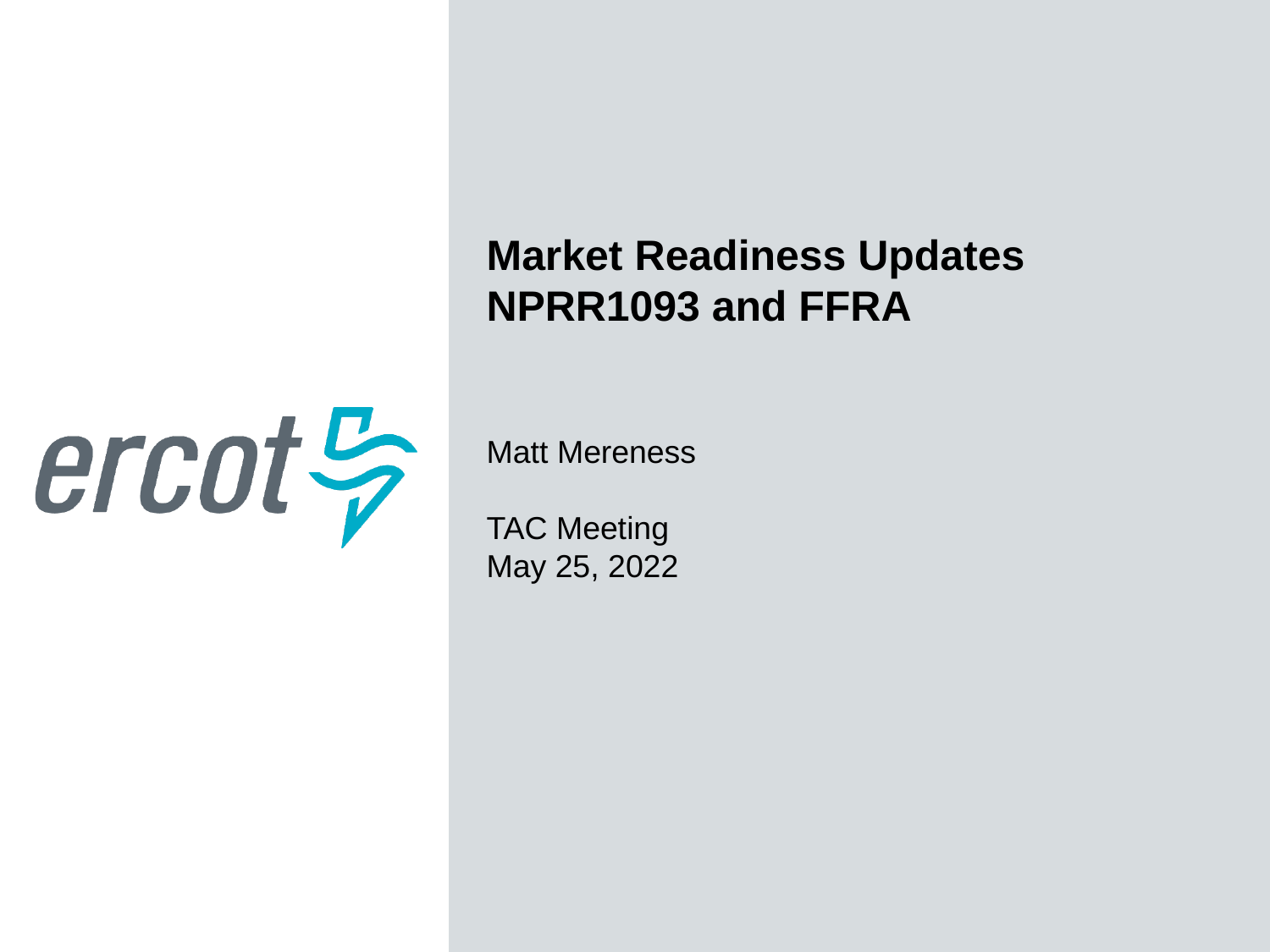

Market Readiness Updates
NPRR1093 and FFRA

Matt Mereness

TAC Meeting
May 25, 2022